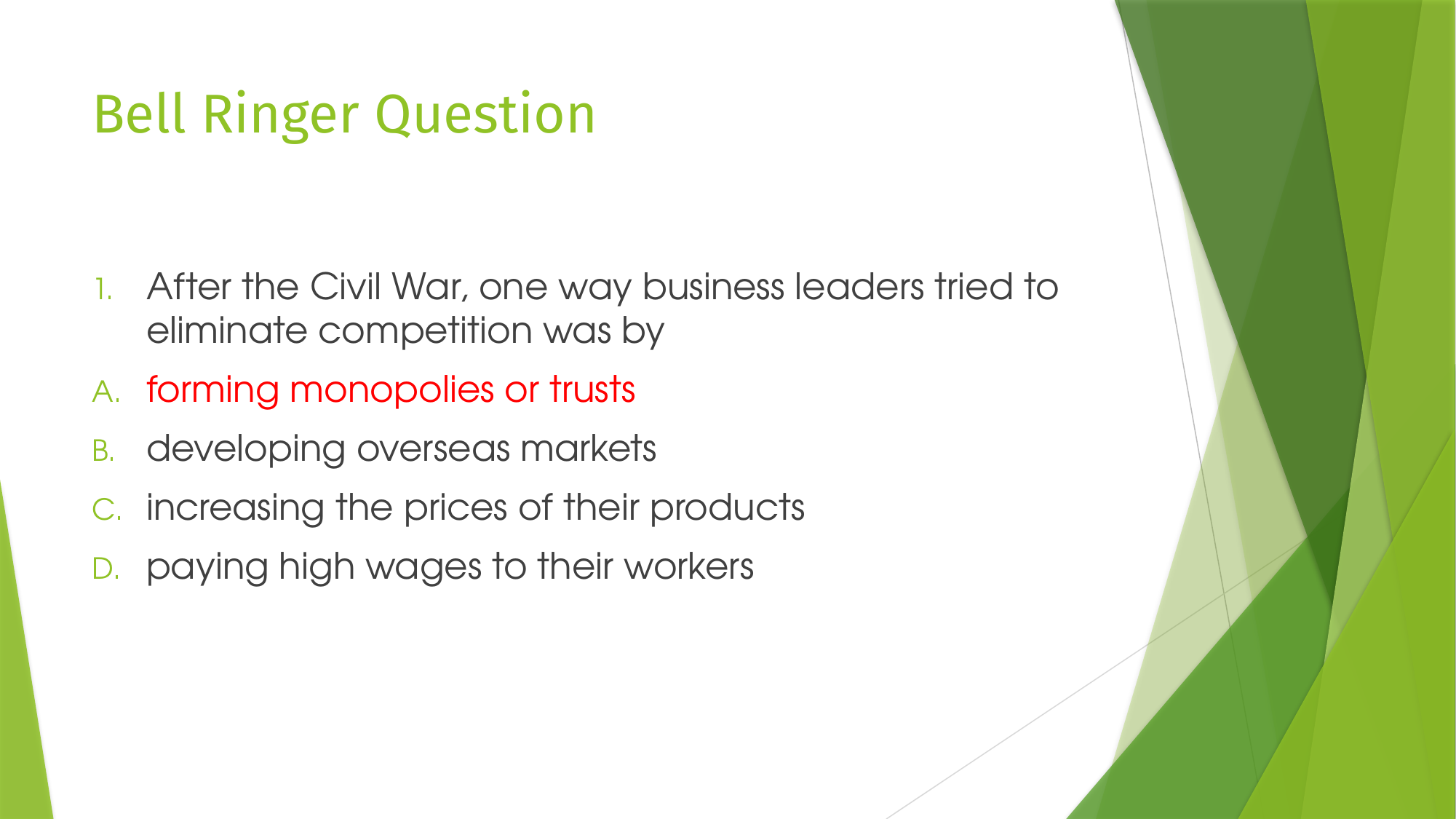

# Bell Ringer Question
After the Civil War, one way business leaders tried to eliminate competition was by
forming monopolies or trusts
developing overseas markets
increasing the prices of their products
paying high wages to their workers